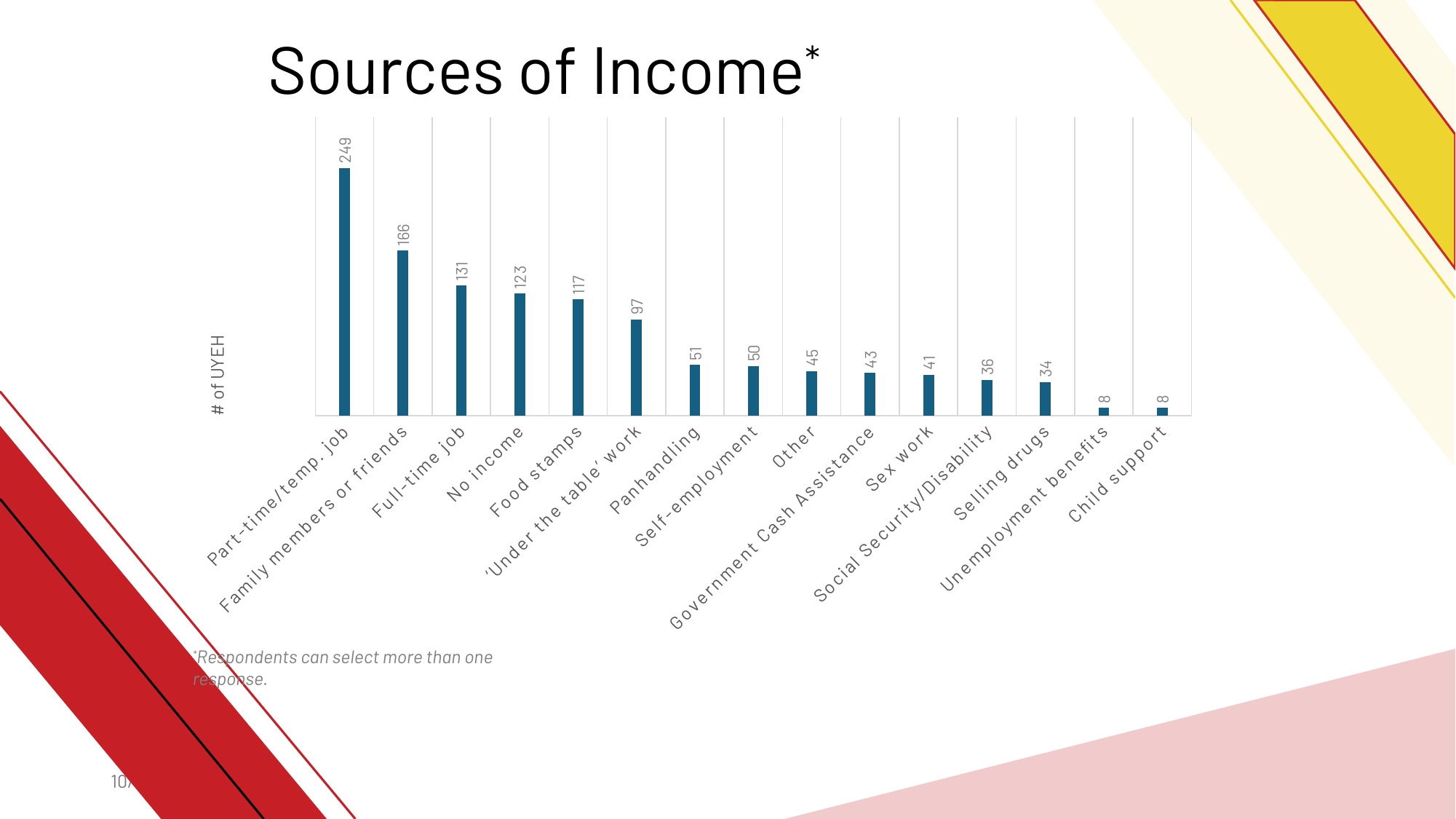

# Sources of Income*

### Chart

| Category | 2022 |
|---|---|
| Part-time/temp. job | 249.0 |
| Family members or friends | 166.0 |
| Full-time job | 131.0 |
| No income | 123.0 |
| Food stamps | 117.0 |
| ‘Under the table’ work | 97.0 |
| Panhandling | 51.0 |
| Self-employment | 50.0 |
| Other | 45.0 |
| Government Cash Assistance | 43.0 |
| Sex work | 41.0 |
| Social Security/Disability | 36.0 |
| Selling drugs | 34.0 |
| Unemployment benefits | 8.0 |
| Child support | 8.0 |
*Respondents can select more than one response.